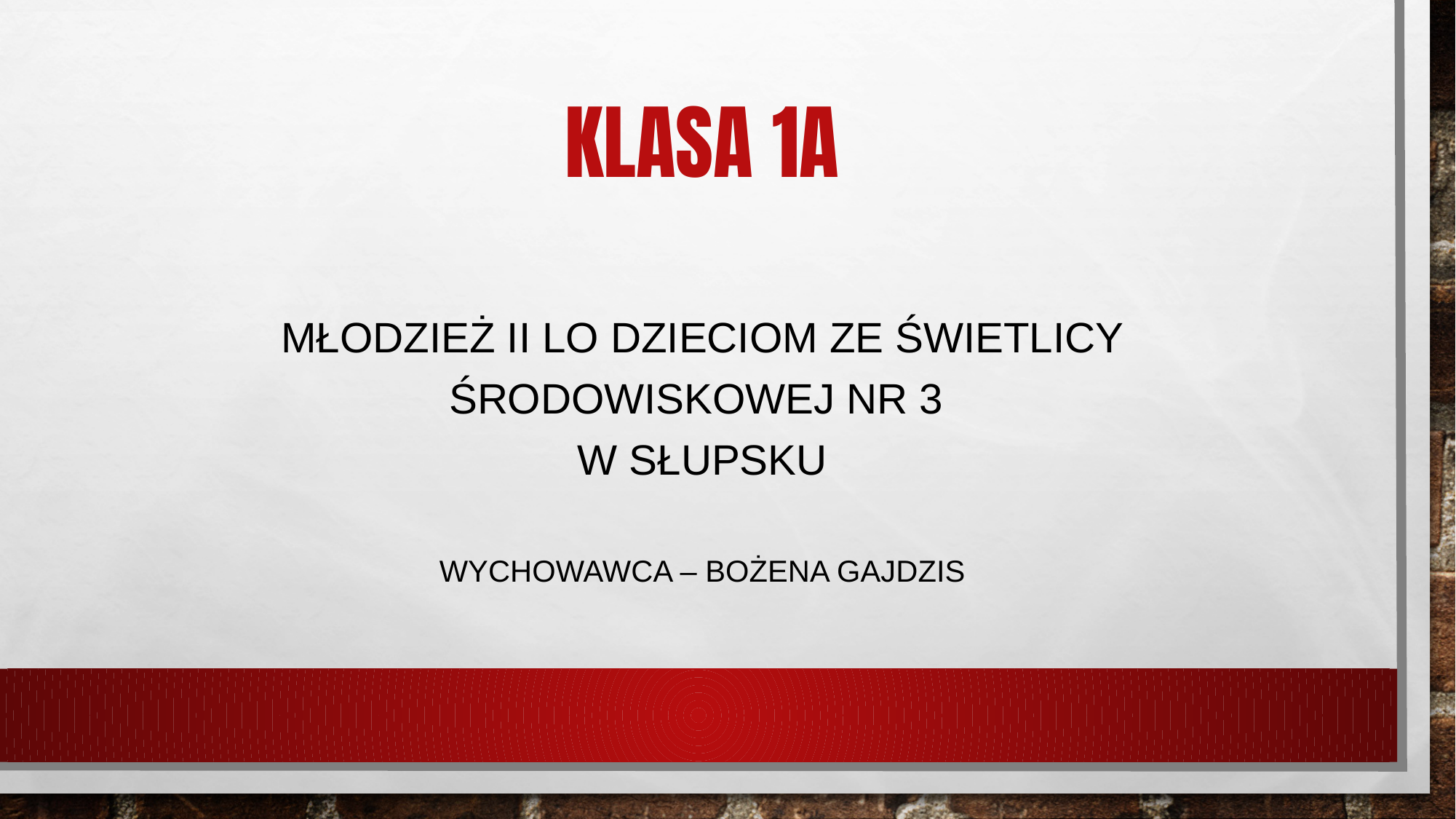

# Klasa 1a
Młodzież II LO dzieciom ze Świetlicy Środowiskowej nr 3
w Słupsku

wychowawca – Bożena Gajdzis